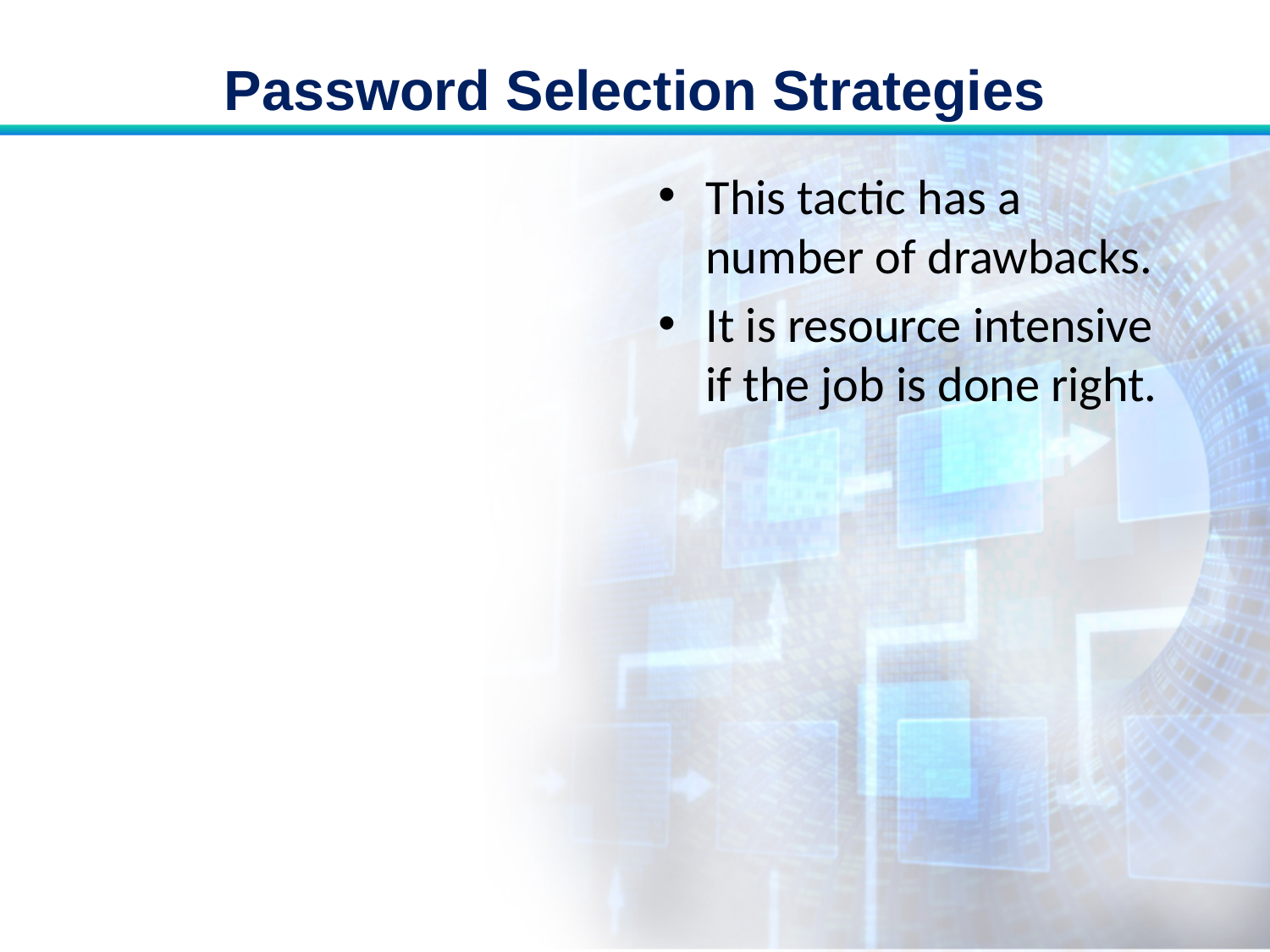

# Password Selection Strategies
This tactic has a number of drawbacks.
It is resource intensive if the job is done right.